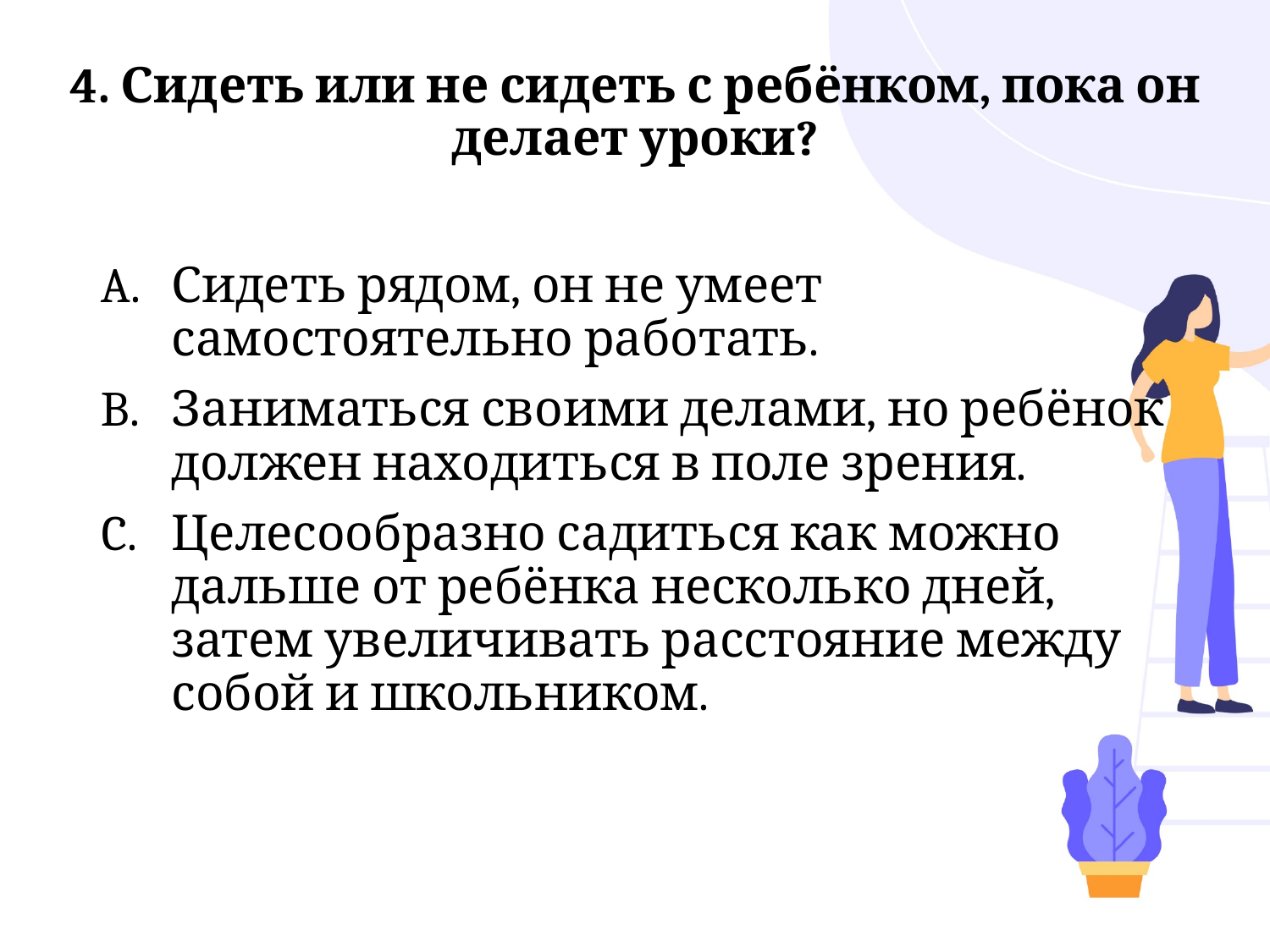

# 4. Сидеть или не сидеть с ребёнком, пока он делает уроки?
Сидеть рядом, он не умеет самостоятельно работать.
Заниматься своими делами, но ребёнок должен находиться в поле зрения.
Целесообразно садиться как можно дальше от ребёнка несколько дней, затем увеличивать расстояние между собой и школьником.